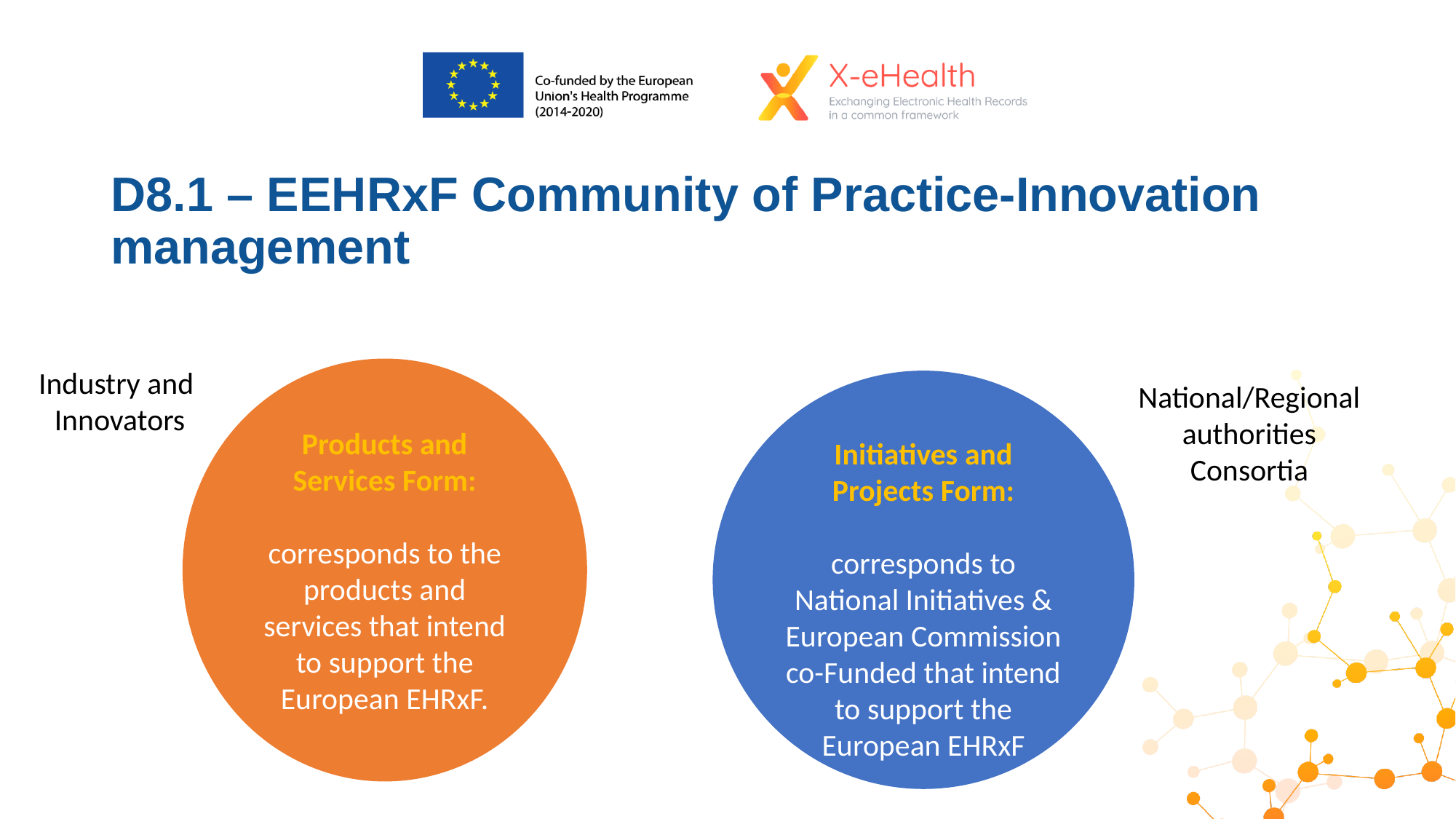

# D8.1 – EEHRxF Community of Practice-Innovation management
Industry and
Innovators
Products and Services Form:

corresponds to the products and services that intend to support the European EHRxF.

Initiatives and Projects Form:

corresponds to National Initiatives & European Commission co-Funded that intend to support the European EHRxF
National/Regional authorities
Consortia